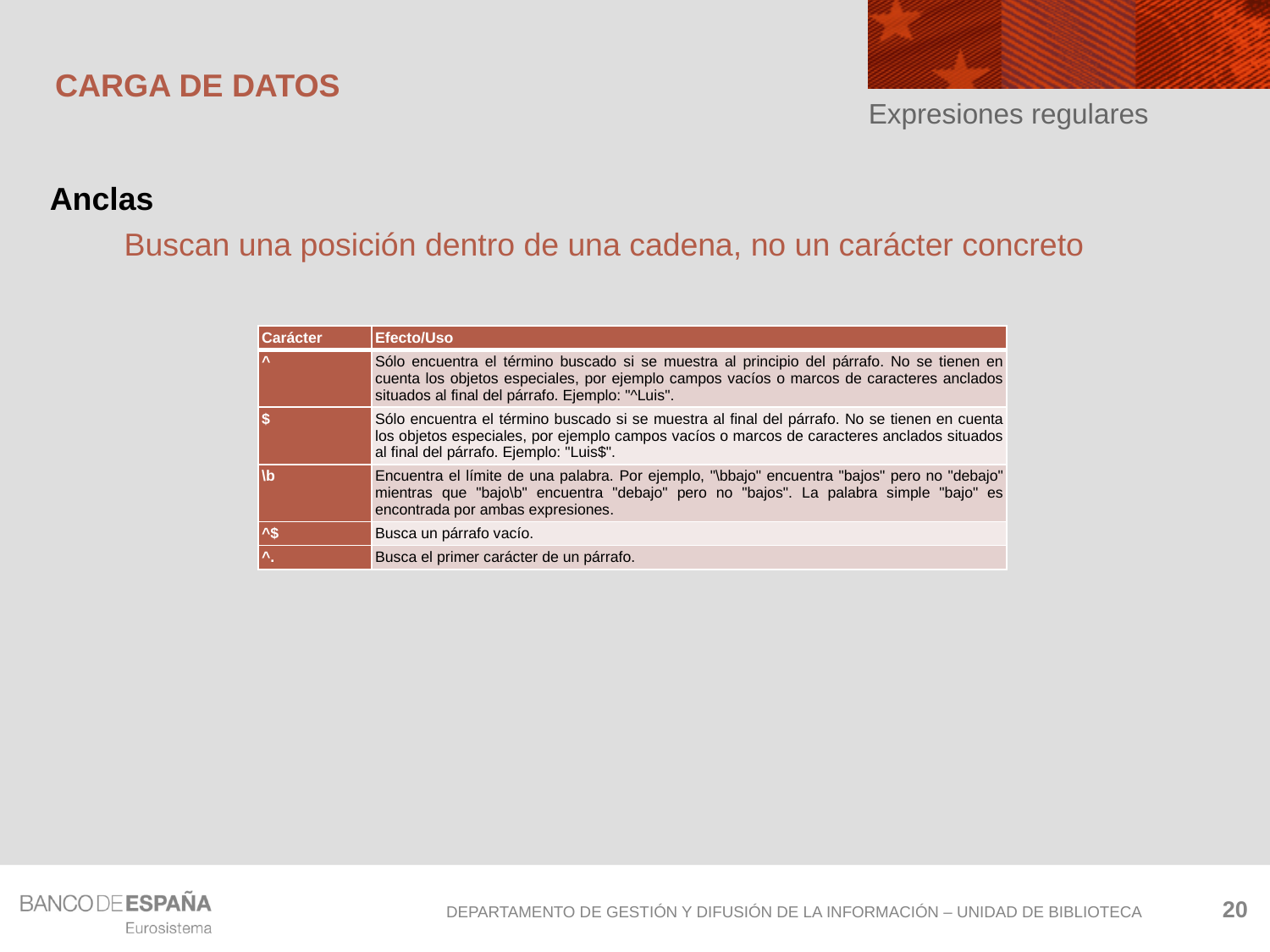

# CARGA DE DATOS
Expresiones regulares
Anclas
Buscan una posición dentro de una cadena, no un carácter concreto

| Carácter | Efecto/Uso |
| --- | --- |
| ^ | Sólo encuentra el término buscado si se muestra al principio del párrafo. No se tienen en cuenta los objetos especiales, por ejemplo campos vacíos o marcos de caracteres anclados situados al final del párrafo. Ejemplo: "^Luis". |
| $ | Sólo encuentra el término buscado si se muestra al final del párrafo. No se tienen en cuenta los objetos especiales, por ejemplo campos vacíos o marcos de caracteres anclados situados al final del párrafo. Ejemplo: "Luis$". |
| \b | Encuentra el límite de una palabra. Por ejemplo, "\bbajo" encuentra "bajos" pero no "debajo" mientras que "bajo\b" encuentra "debajo" pero no "bajos". La palabra simple "bajo" es encontrada por ambas expresiones. |
| ^$ | Busca un párrafo vacío. |
| ^. | Busca el primer carácter de un párrafo. |
20